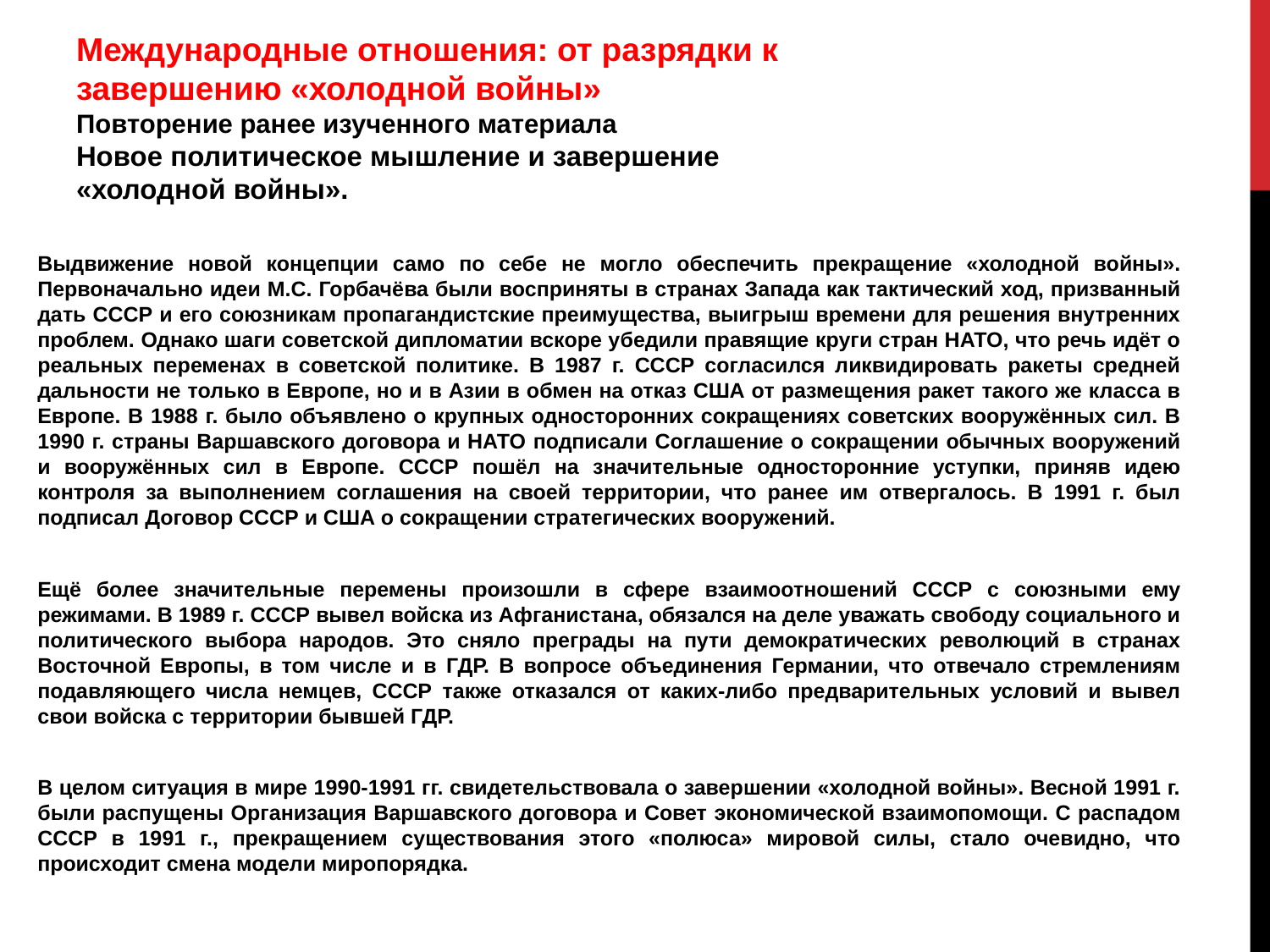

# Международные отношения: от разрядки к завершению «холодной войны» Повторение ранее изученного материала Новое политическое мышление и завершение «холодной войны».
Выдвижение новой концепции само по себе не могло обеспечить прекращение «холодной войны». Первоначально идеи М.С. Горбачёва были восприняты в странах Запада как тактический ход, призванный дать СССР и его союзникам пропагандистские преимущества, выигрыш времени для решения внутренних проблем. Однако шаги советской дипломатии вскоре убедили правящие круги стран НАТО, что речь идёт о реальных переменах в советской политике. В 1987 г. СССР согласился ликвидировать ракеты средней дальности не только в Европе, но и в Азии в обмен на отказ США от размещения ракет такого же класса в Европе. В 1988 г. было объявлено о крупных односторонних сокращениях советских вооружённых сил. В 1990 г. страны Варшавского договора и НАТО подписали Соглашение о сокращении обычных вооружений и вооружённых сил в Европе. СССР пошёл на значительные односторонние уступки, приняв идею контроля за выполнением соглашения на своей территории, что ранее им отвергалось. В 1991 г. был подписал Договор СССР и США о сокращении стратегических вооружений.

Ещё более значительные перемены произошли в сфере взаимоотношений СССР с союзными ему режимами. В 1989 г. СССР вывел войска из Афганистана, обязался на деле уважать свободу социального и политического выбора народов. Это сняло преграды на пути демократических революций в странах Восточной Европы, в том числе и в ГДР. В вопросе объединения Германии, что отвечало стремлениям подавляющего числа немцев, СССР также отказался от каких-либо предварительных условий и вывел свои войска с территории бывшей ГДР.

В целом ситуация в мире 1990-1991 гг. свидетельствовала о завершении «холодной войны». Весной 1991 г. были распущены Организация Варшавского договора и Совет экономической взаимопомощи. С распадом СССР в 1991 г., прекращением существования этого «полюса» мировой силы, стало очевидно, что происходит смена модели миропорядка.